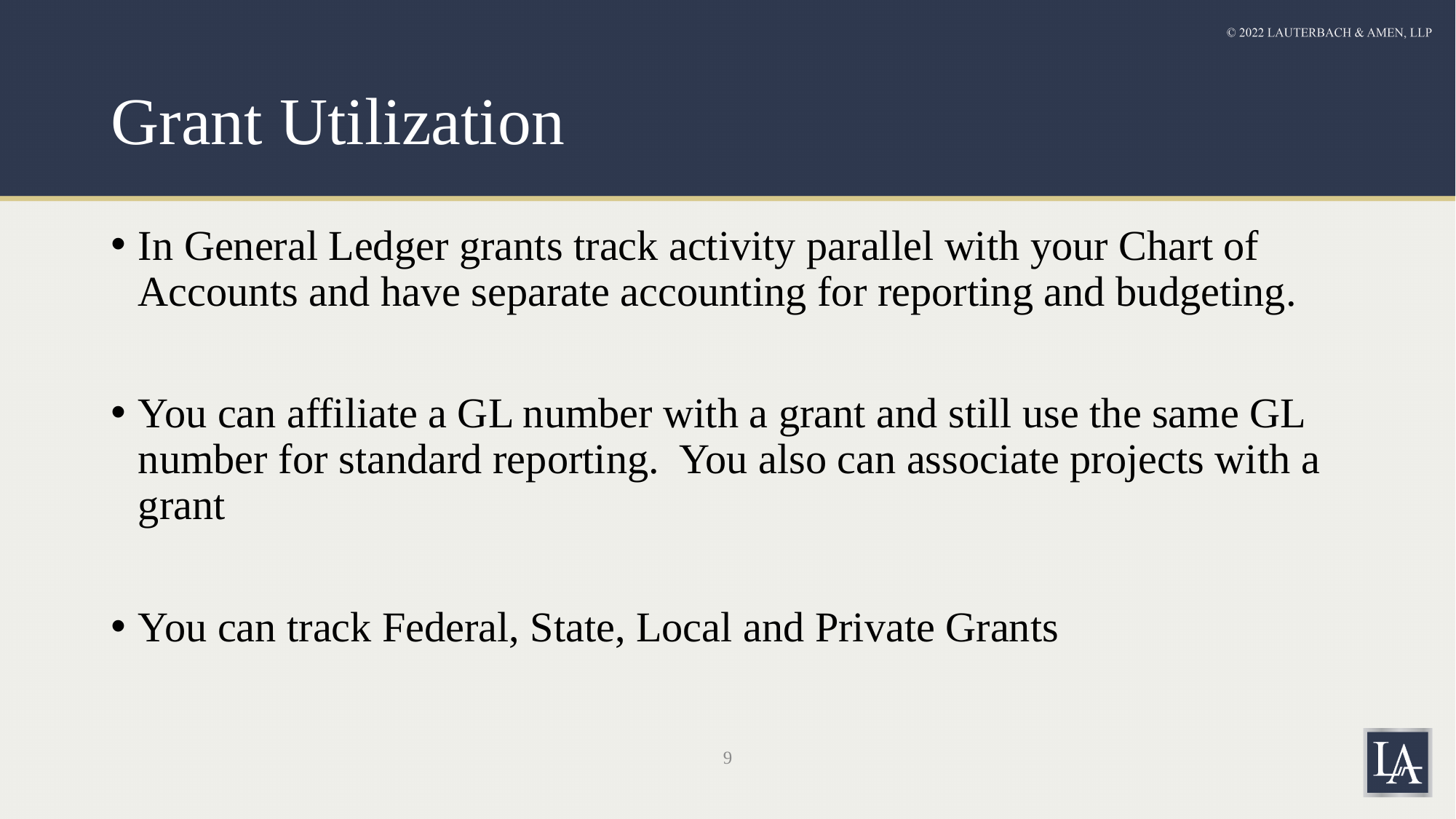

# Grant Utilization
In General Ledger grants track activity parallel with your Chart of Accounts and have separate accounting for reporting and budgeting.

You can affiliate a GL number with a grant and still use the same GL number for standard reporting.  You also can associate projects with a grant

You can track Federal, State, Local and Private Grants

9